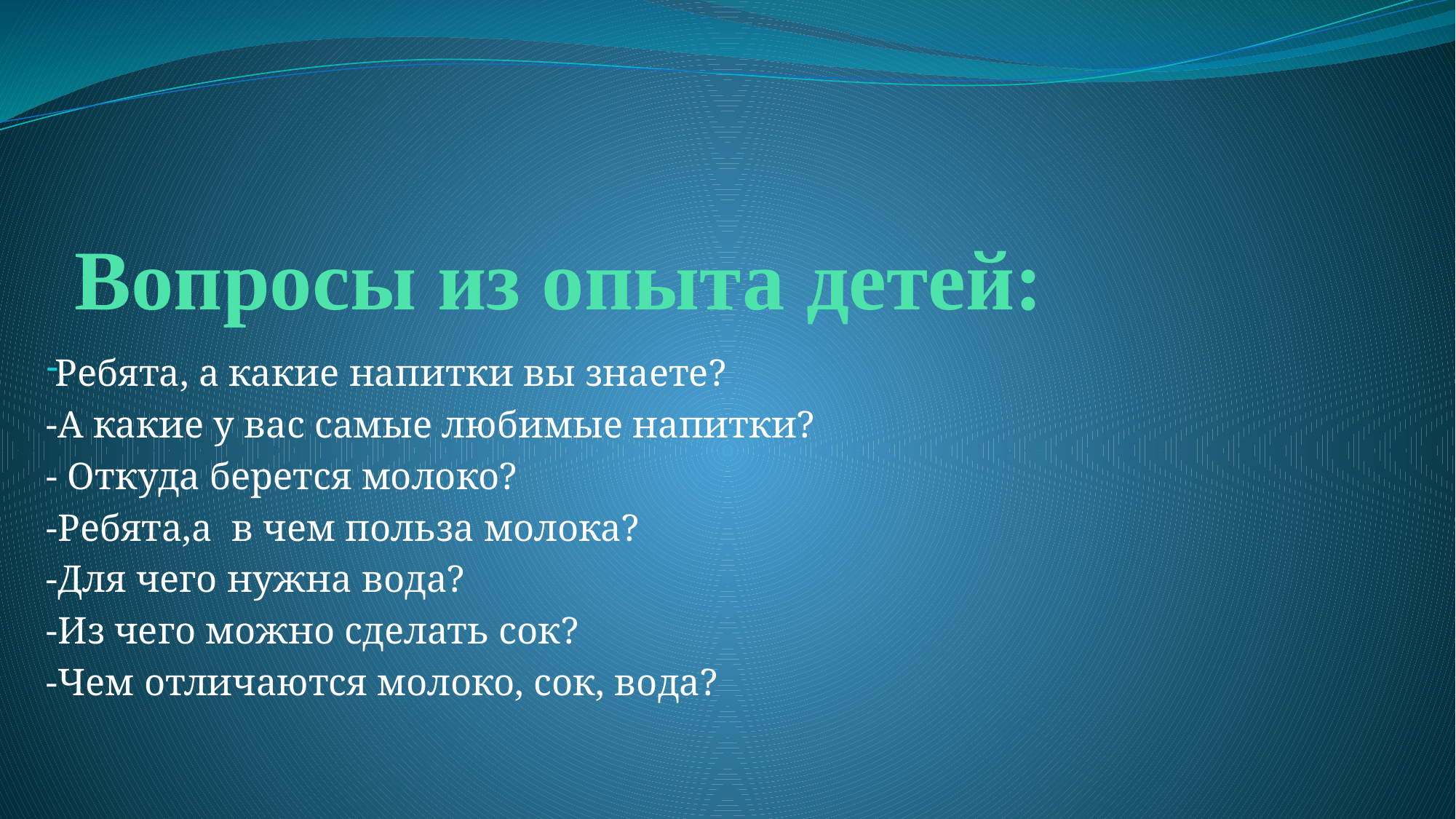

# Вопросы из опыта детей:
Ребята, а какие напитки вы знаете?
-А какие у вас самые любимые напитки?
- Откуда берется молоко?
-Ребята,а  в чем польза молока?
-Для чего нужна вода?
-Из чего можно сделать сок?
-Чем отличаются молоко, сок, вода?